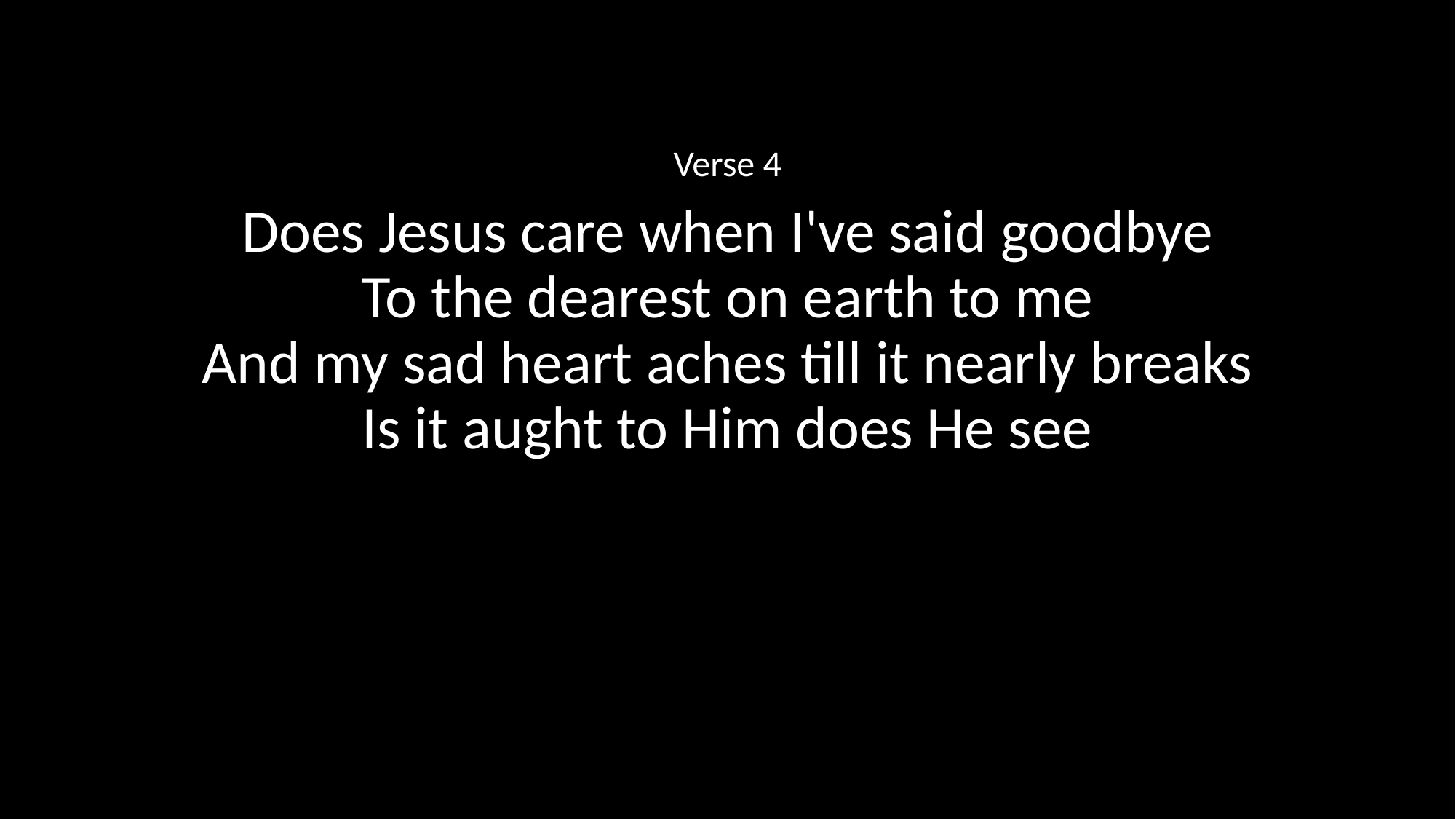

Verse 4
Does Jesus care when I've said goodbye
To the dearest on earth to me
And my sad heart aches till it nearly breaks
Is it aught to Him does He see